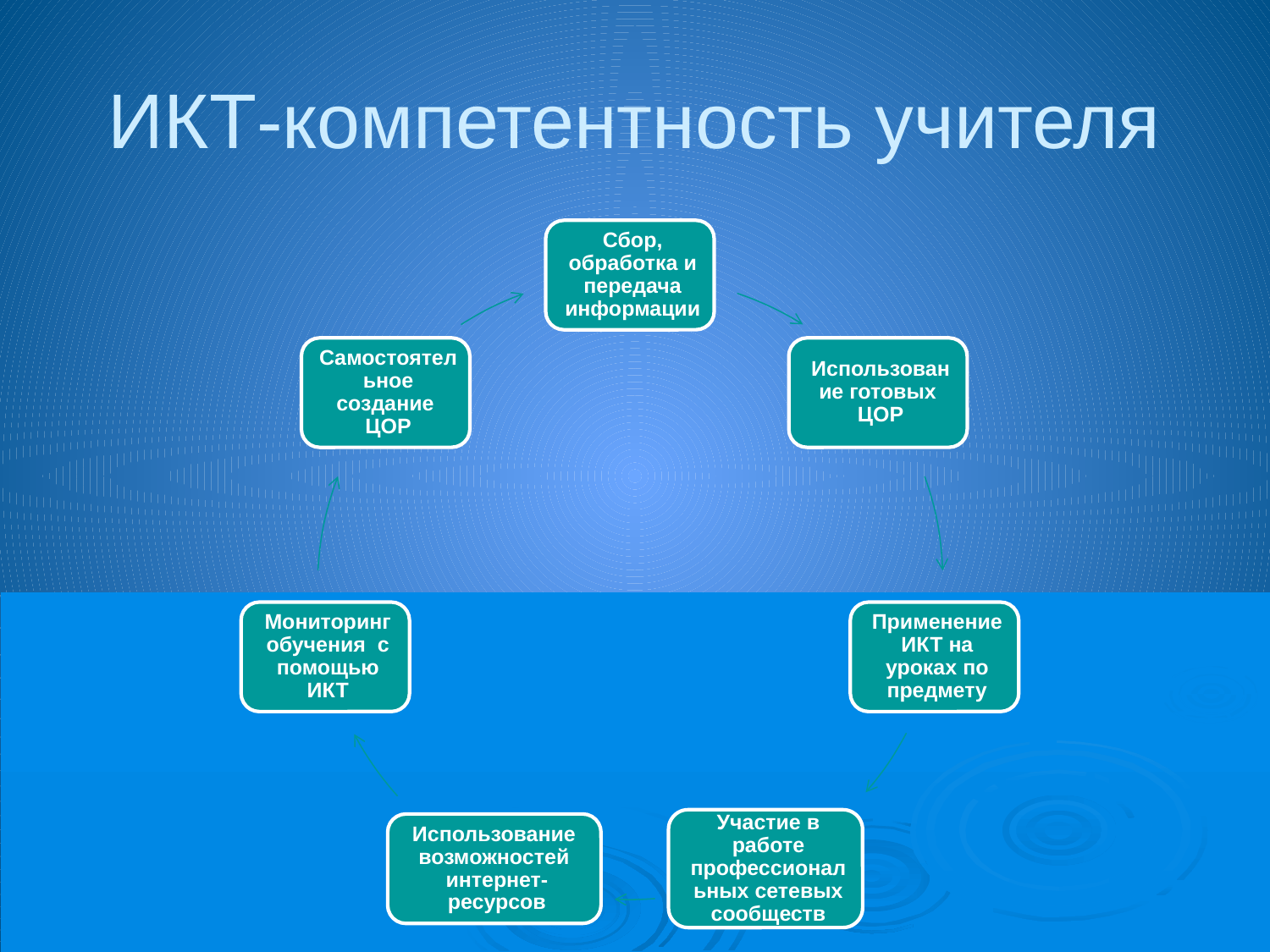

# ИКТ-компетентность учителя
Сбор, обработка и передача информации
Использование готовых  ЦОР
Применение ИКТ на уроках по предмету
Участие в работе профессиональных сетевых сообществ
Использование  возможностей  интернет- ресурсов
Мониторинг обучения  с помощью ИКТ
Самостоятельное создание  ЦОР